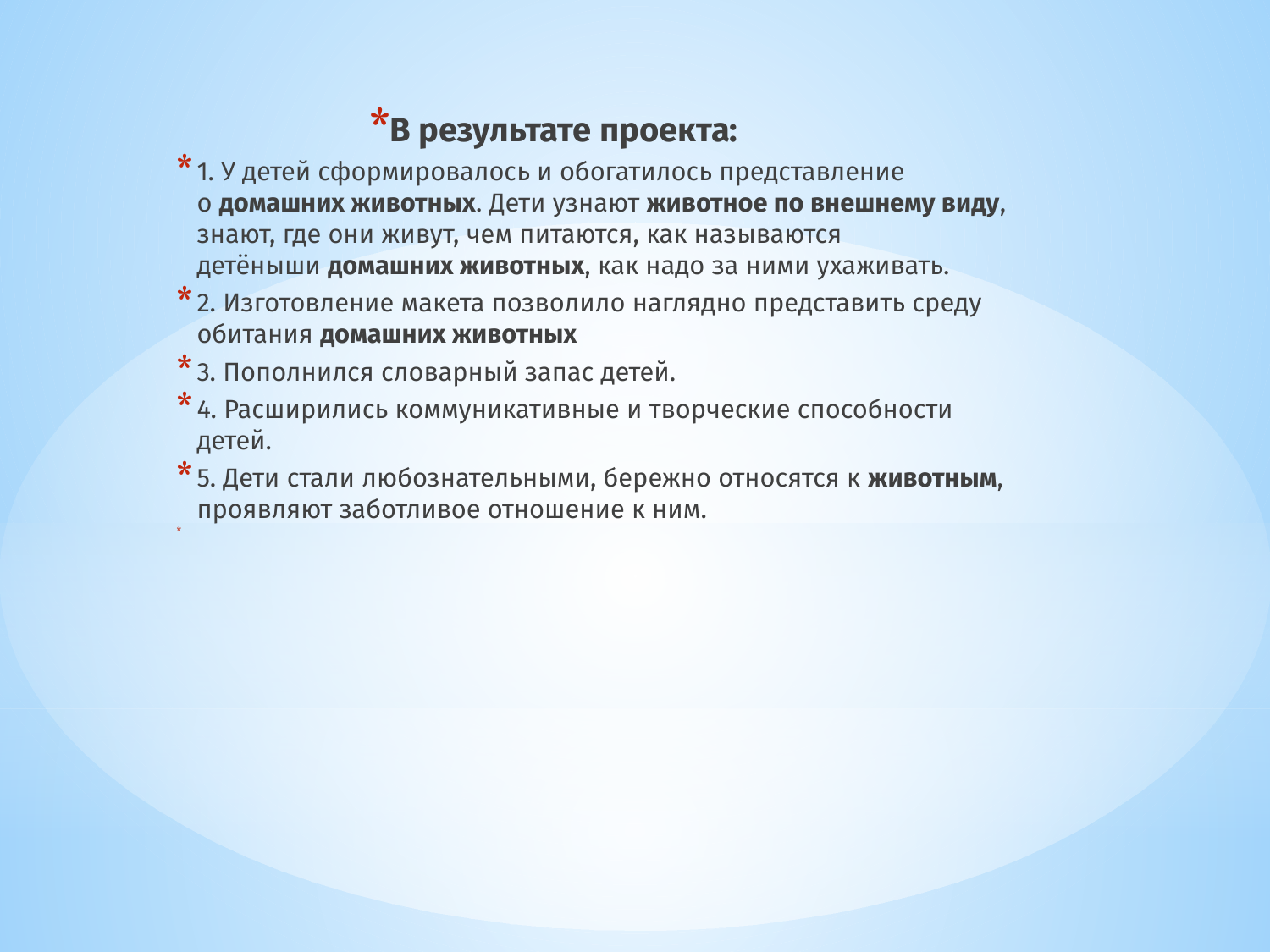

В результате проекта:
1. У детей сформировалось и обогатилось представление о домашних животных. Дети узнают животное по внешнему виду, знают, где они живут, чем питаются, как называются детёныши домашних животных, как надо за ними ухаживать.
2. Изготовление макета позволило наглядно представить среду обитания домашних животных
3. Пополнился словарный запас детей.
4. Расширились коммуникативные и творческие способности детей.
5. Дети стали любознательными, бережно относятся к животным, проявляют заботливое отношение к ним.